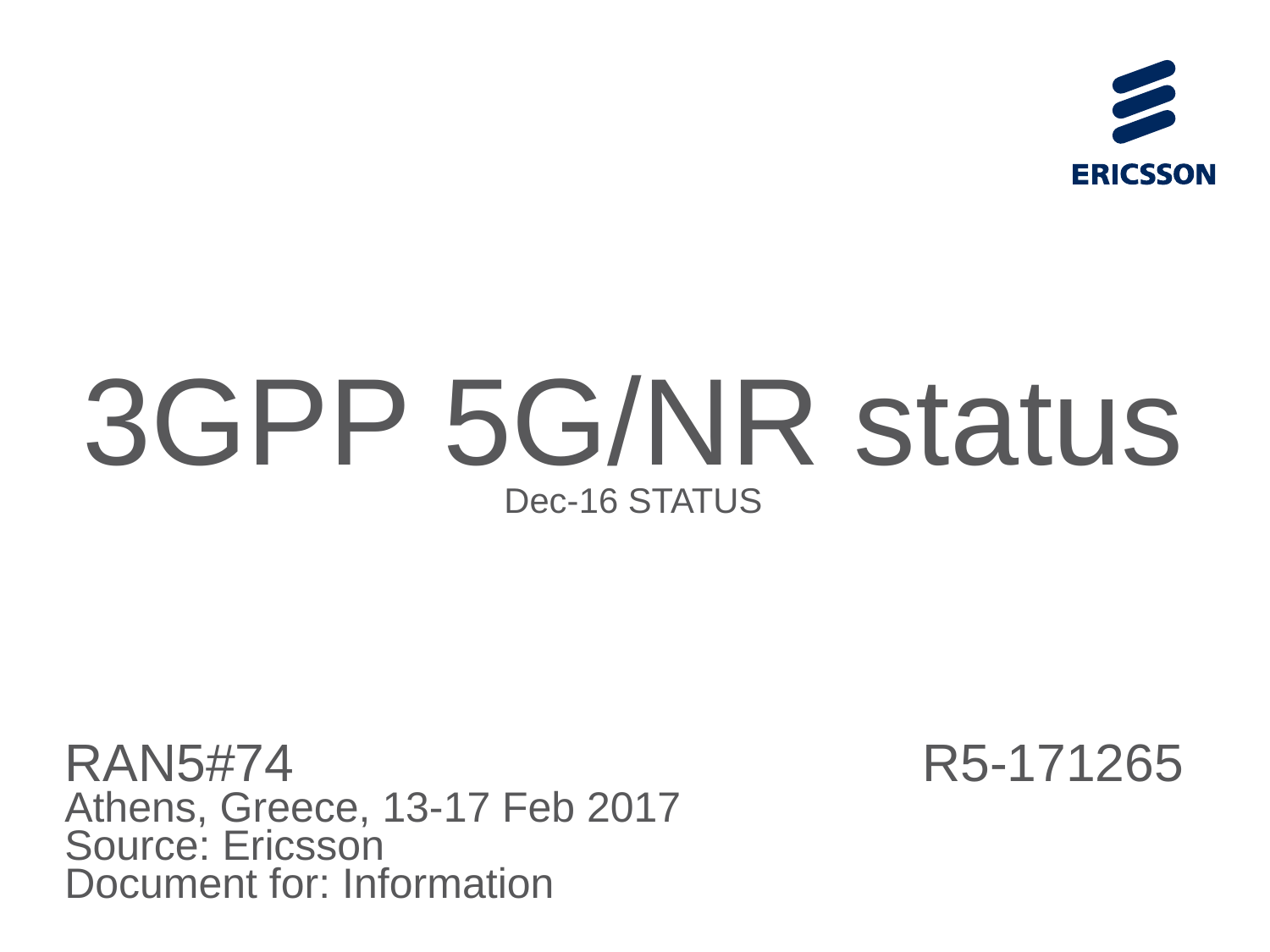

# 3GPP 5G/NR status Dec-16 STATUS
RAN5#74                                           R5-171265
Athens, Greece, 13-17 Feb 2017
Source: Ericsson
Document for: Information